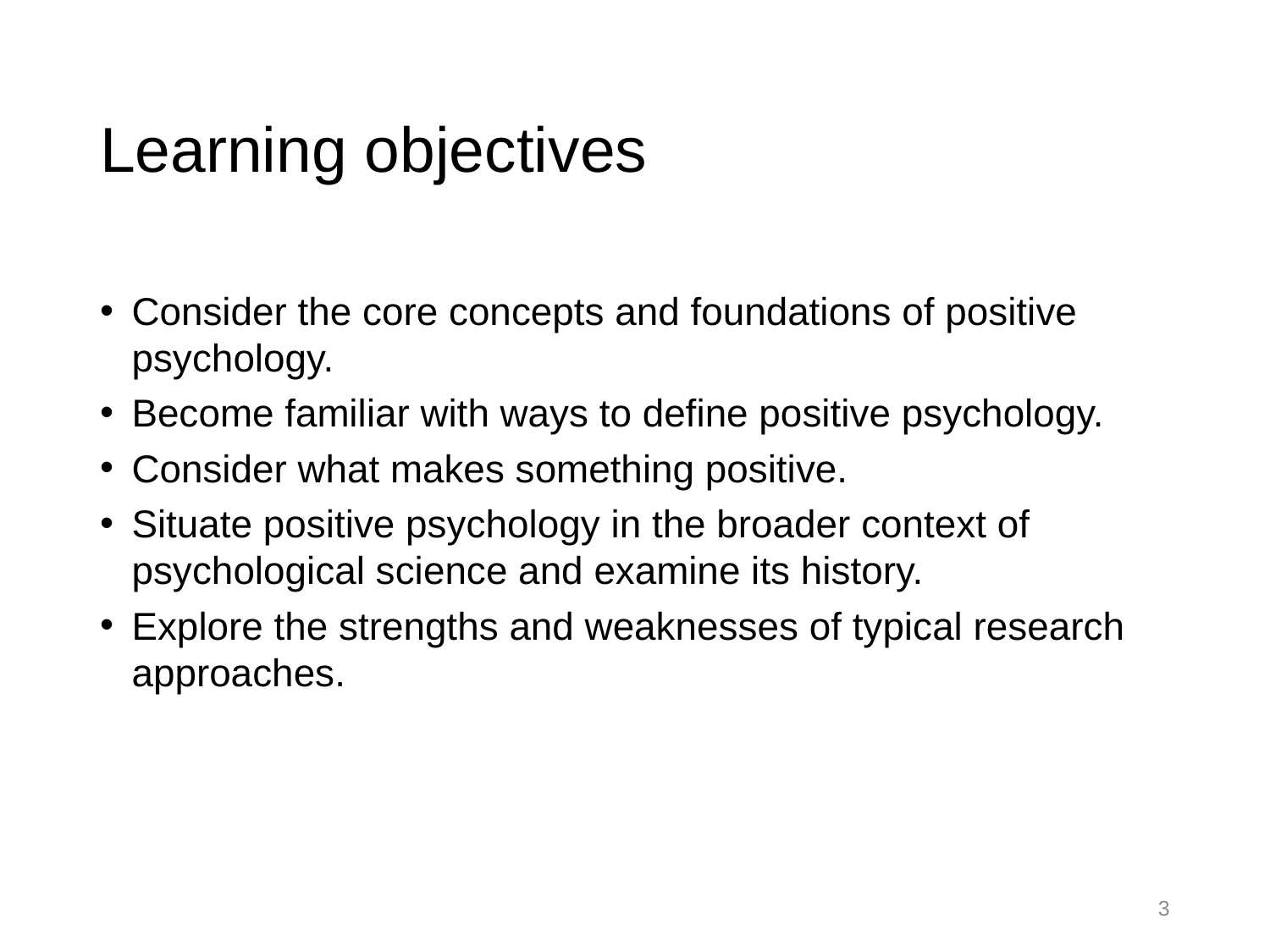

# Learning objectives
Consider the core concepts and foundations of positive psychology.
Become familiar with ways to define positive psychology.
Consider what makes something positive.
Situate positive psychology in the broader context of psychological science and examine its history.
Explore the strengths and weaknesses of typical research approaches.
3